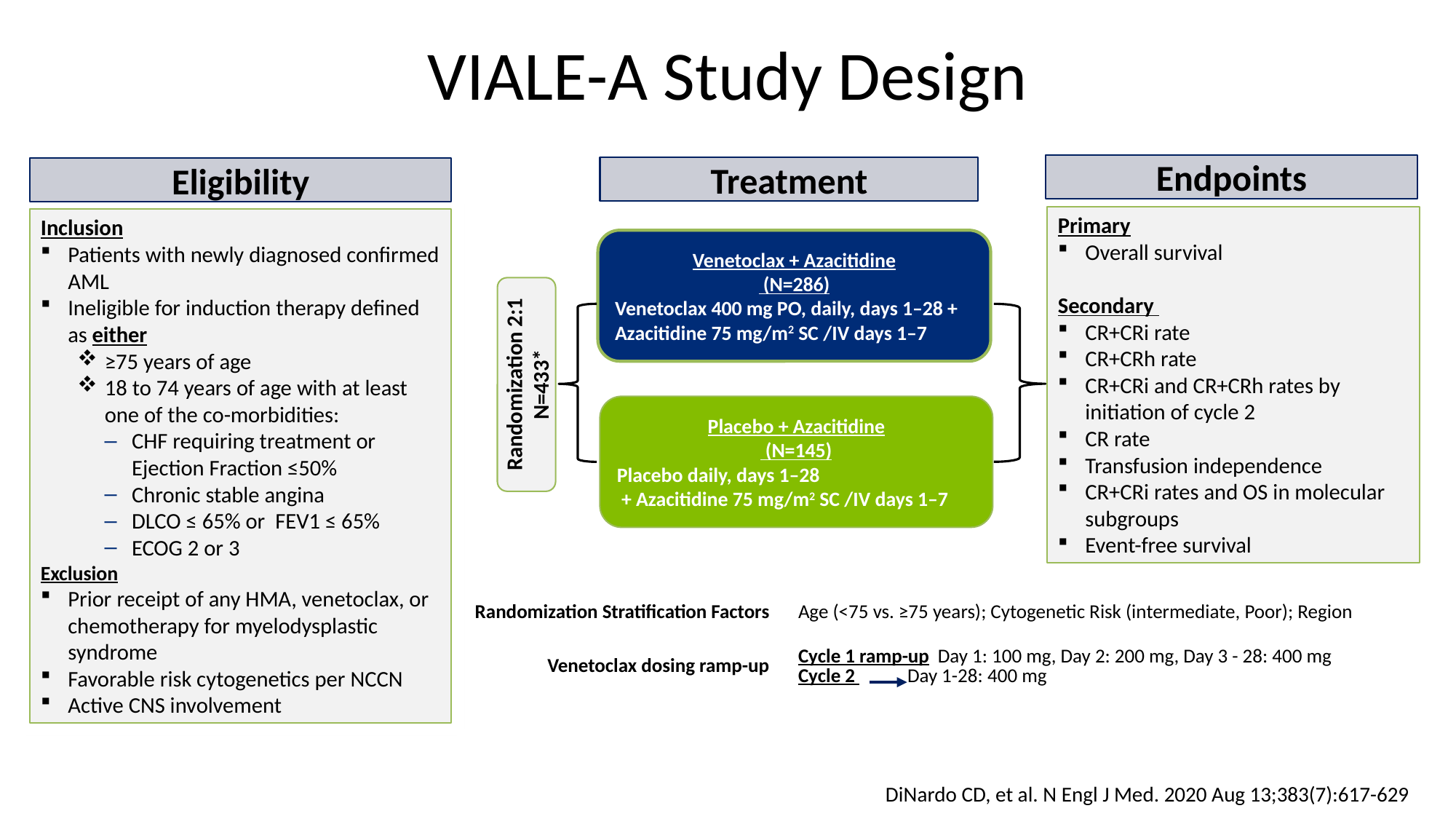

# VIALE-A Study Design
(NCT02993523)
Endpoints
Treatment
Eligibility
Primary
Overall survival

Secondary
CR+CRi rate
CR+CRh rate
CR+CRi and CR+CRh rates by initiation of cycle 2
CR rate
Transfusion independence
CR+CRi rates and OS in molecular subgroups
Event-free survival
Inclusion
Patients with newly diagnosed confirmed AML
Ineligible for induction therapy defined as either
≥75 years of age
18 to 74 years of age with at least one of the co-morbidities:
CHF requiring treatment or Ejection Fraction ≤50%
Chronic stable angina
DLCO ≤ 65% or  FEV1 ≤ 65%
ECOG 2 or 3
Exclusion
Prior receipt of any HMA, venetoclax, or chemotherapy for myelodysplastic syndrome
Favorable risk cytogenetics per NCCN
Active CNS involvement
Venetoclax + Azacitidine
 (N=286)
Venetoclax 400 mg PO, daily, days 1–28 + Azacitidine 75 mg/m2 SC /IV days 1–7

Randomization 2:1
N=433*
Placebo + Azacitidine
 (N=145)
Placebo daily, days 1–28
 + Azacitidine 75 mg/m2 SC /IV days 1–7
15
| Randomization Stratification Factors | Age (<75 vs. ≥75 years); Cytogenetic Risk (intermediate, Poor); Region |
| --- | --- |
| Venetoclax dosing ramp-up | Cycle 1 ramp-up Day 1: 100 mg, Day 2: 200 mg, Day 3 - 28: 400 mg Cycle 2 Day 1-28: 400 mg |
DiNardo CD, et al. N Engl J Med. 2020 Aug 13;383(7):617-629